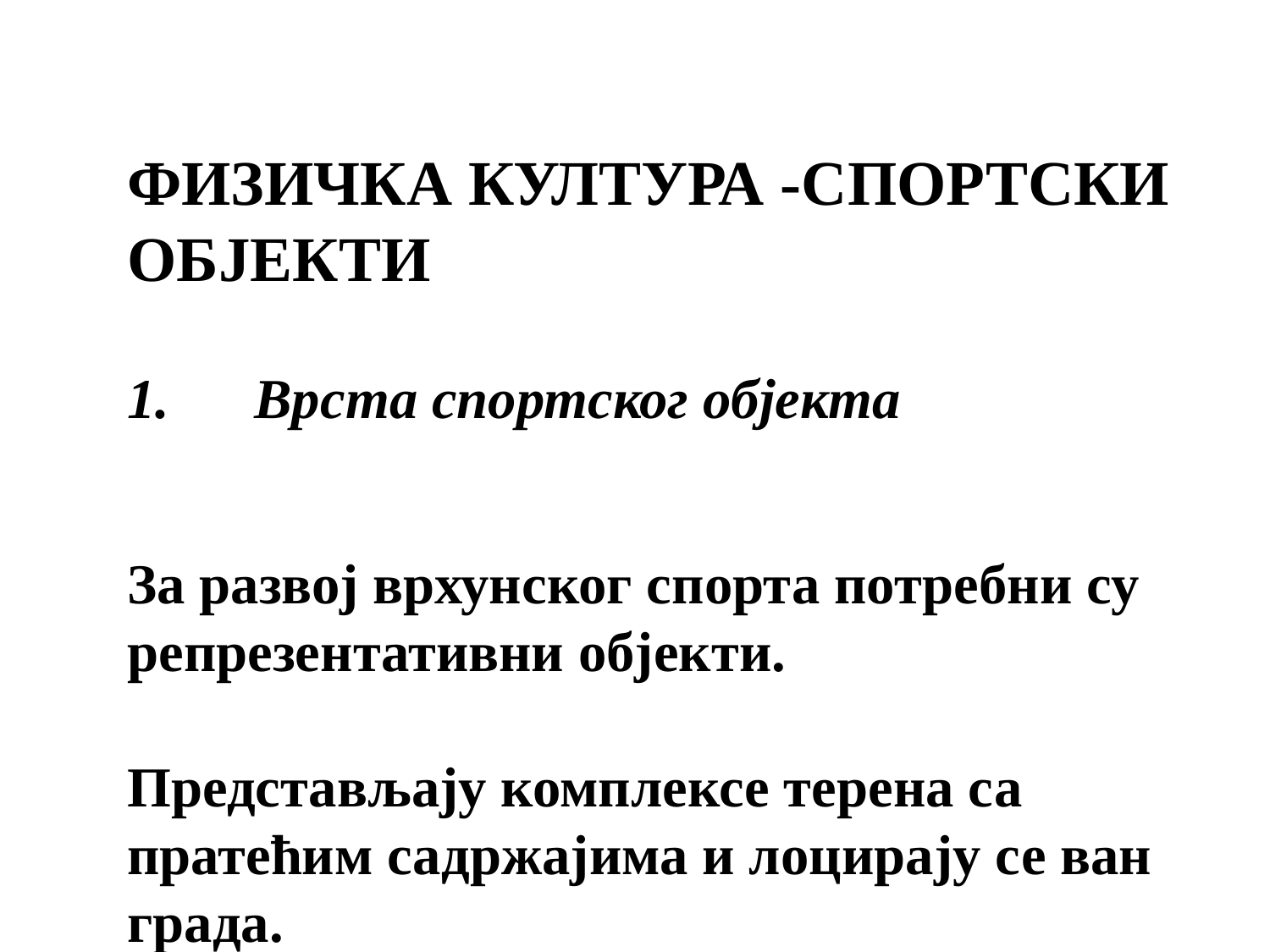

ФИЗИЧКА КУЛТУРА -СПОРТСКИ ОБЈЕКТИ

1.	Врста спортског објекта

За развој врхунског спорта потребни су репрезентативни објекти.

Представљају комплексе терена са пратећим садржајима и лоцирају се ван града.